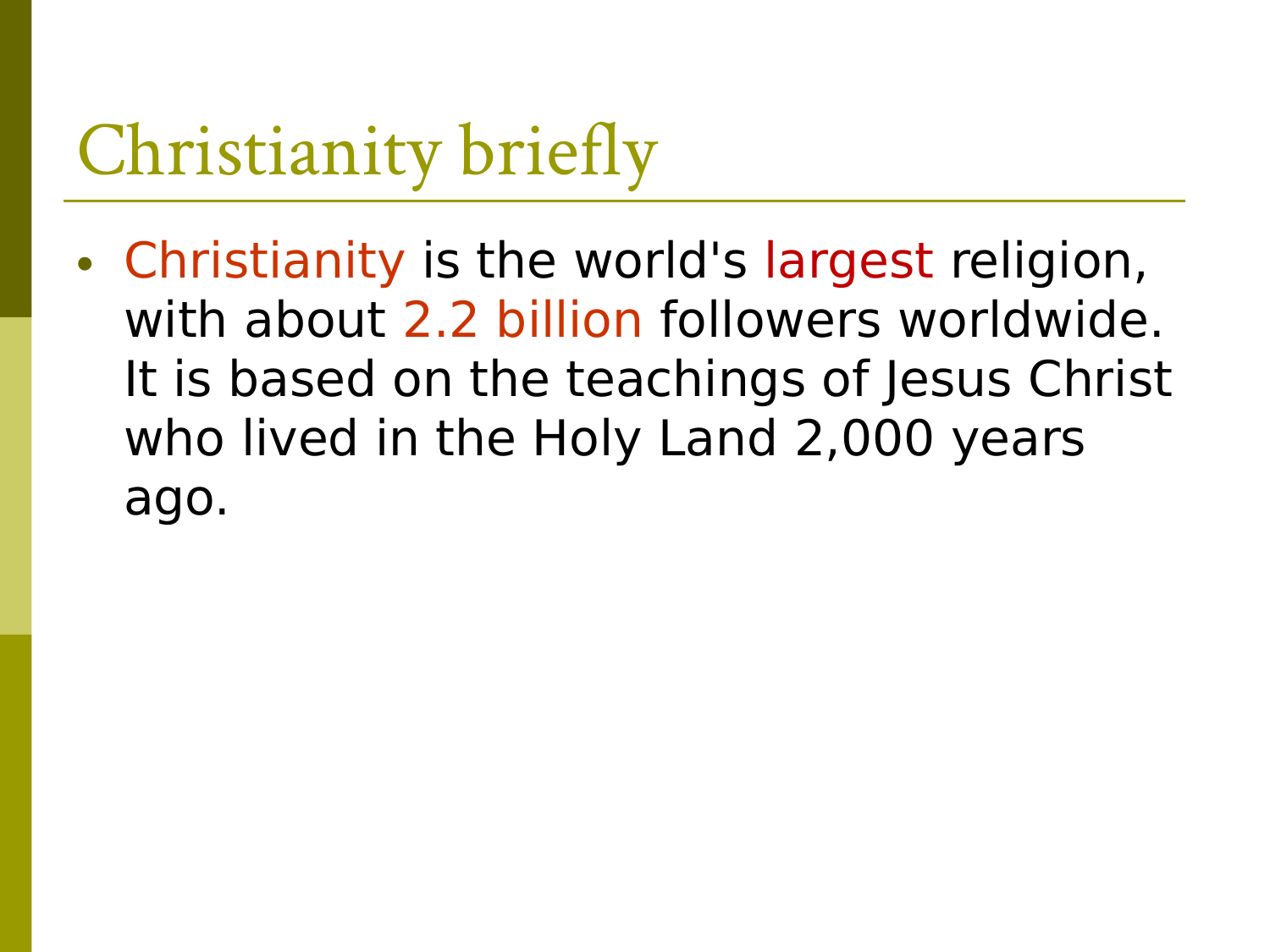

# Christianity briefly
Christianity is the world's largest religion, with about 2.2 billion followers worldwide. It is based on the teachings of Jesus Christ who lived in the Holy Land 2,000 years ago.